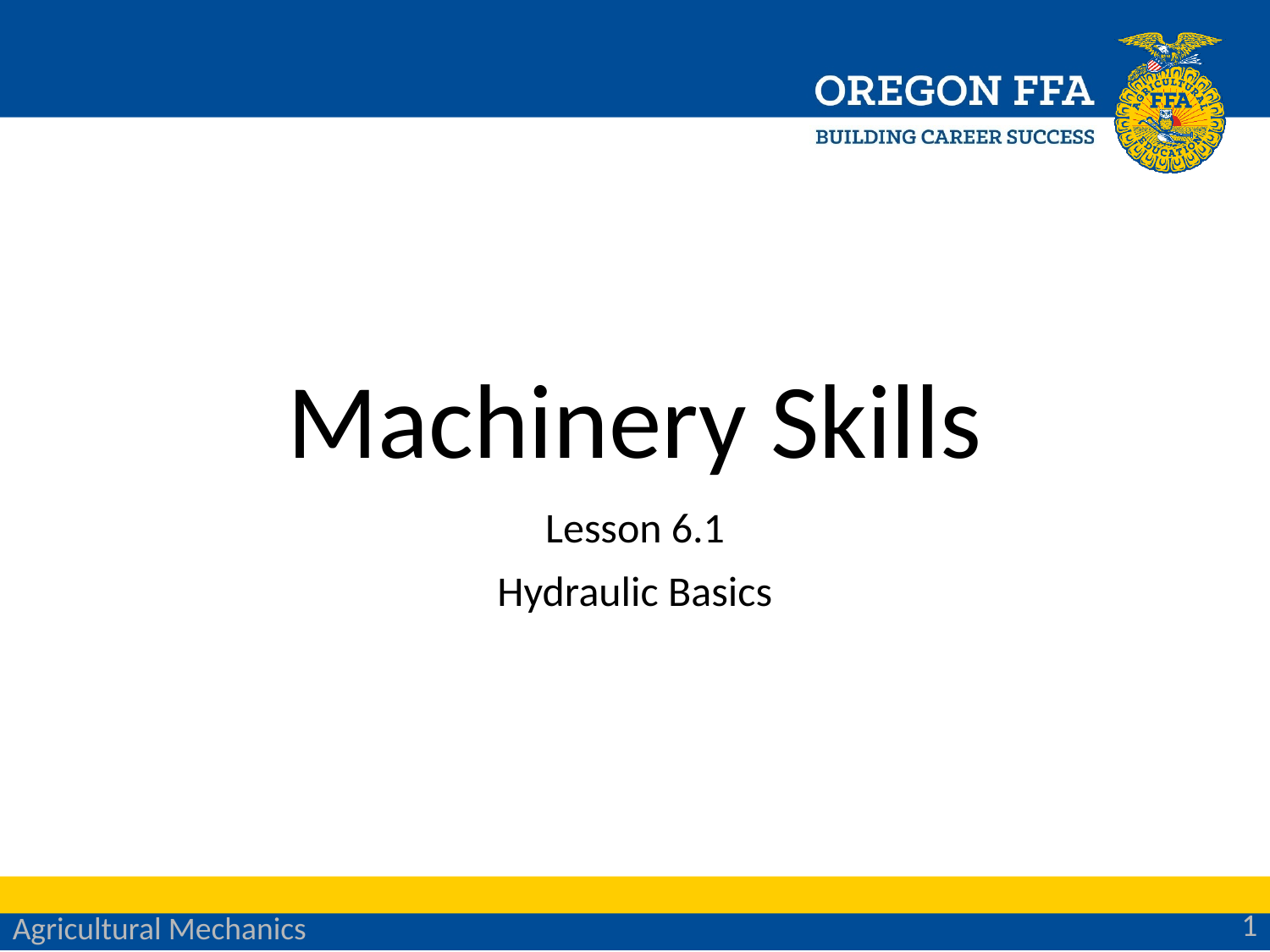

# Machinery Skills
Lesson 6.1
Hydraulic Basics

1
Agricultural Mechanics